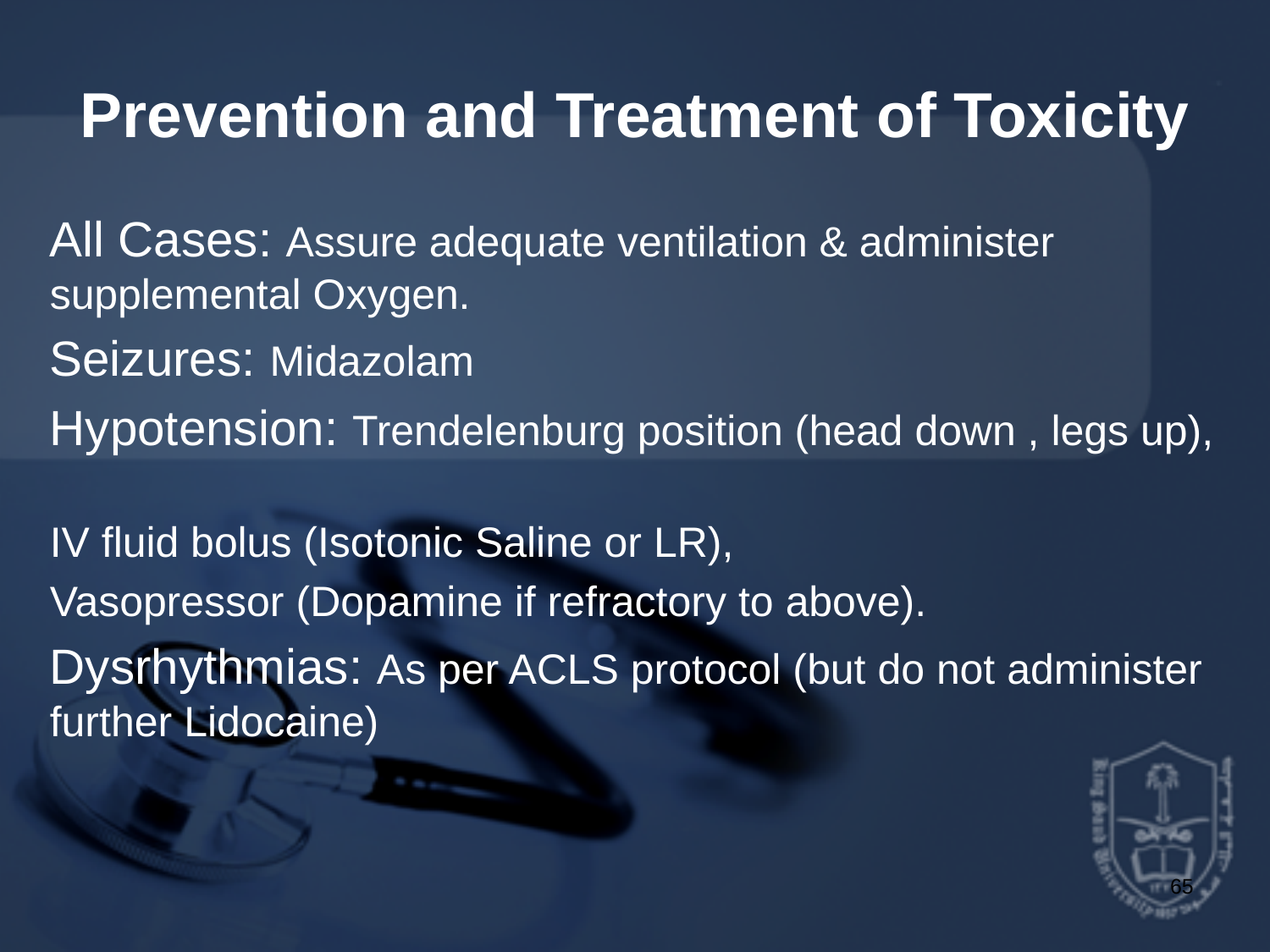

# Prevention and Treatment of Toxicity
All Cases: Assure adequate ventilation & administer supplemental Oxygen.
Seizures: Midazolam
Hypotension: Trendelenburg position (head down , legs up),
IV fluid bolus (Isotonic Saline or LR),
Vasopressor (Dopamine if refractory to above).
Dysrhythmias: As per ACLS protocol (but do not administer further Lidocaine)
65